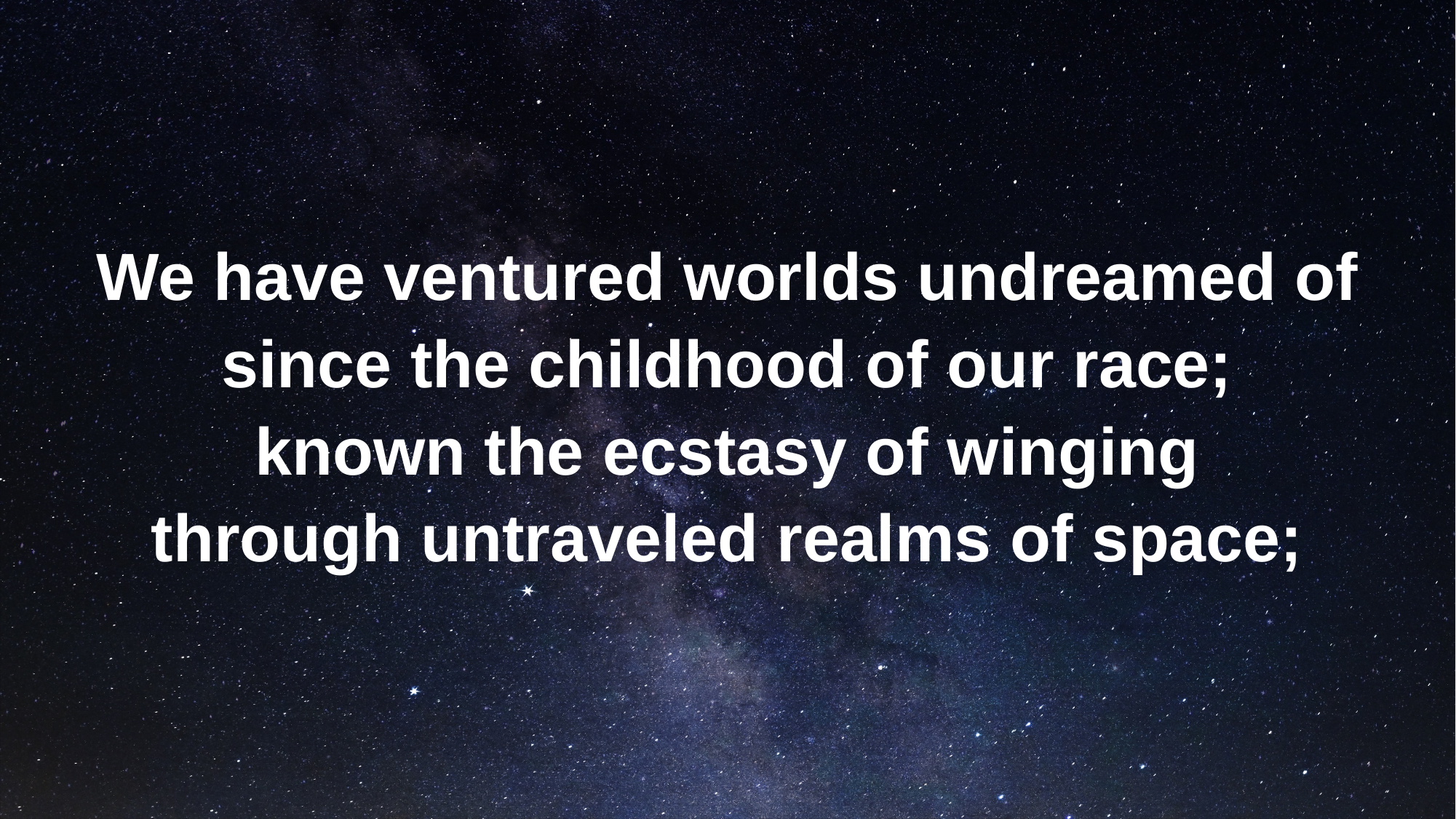

We have ventured worlds undreamed of
since the childhood of our race;
known the ecstasy of winging
through untraveled realms of space;